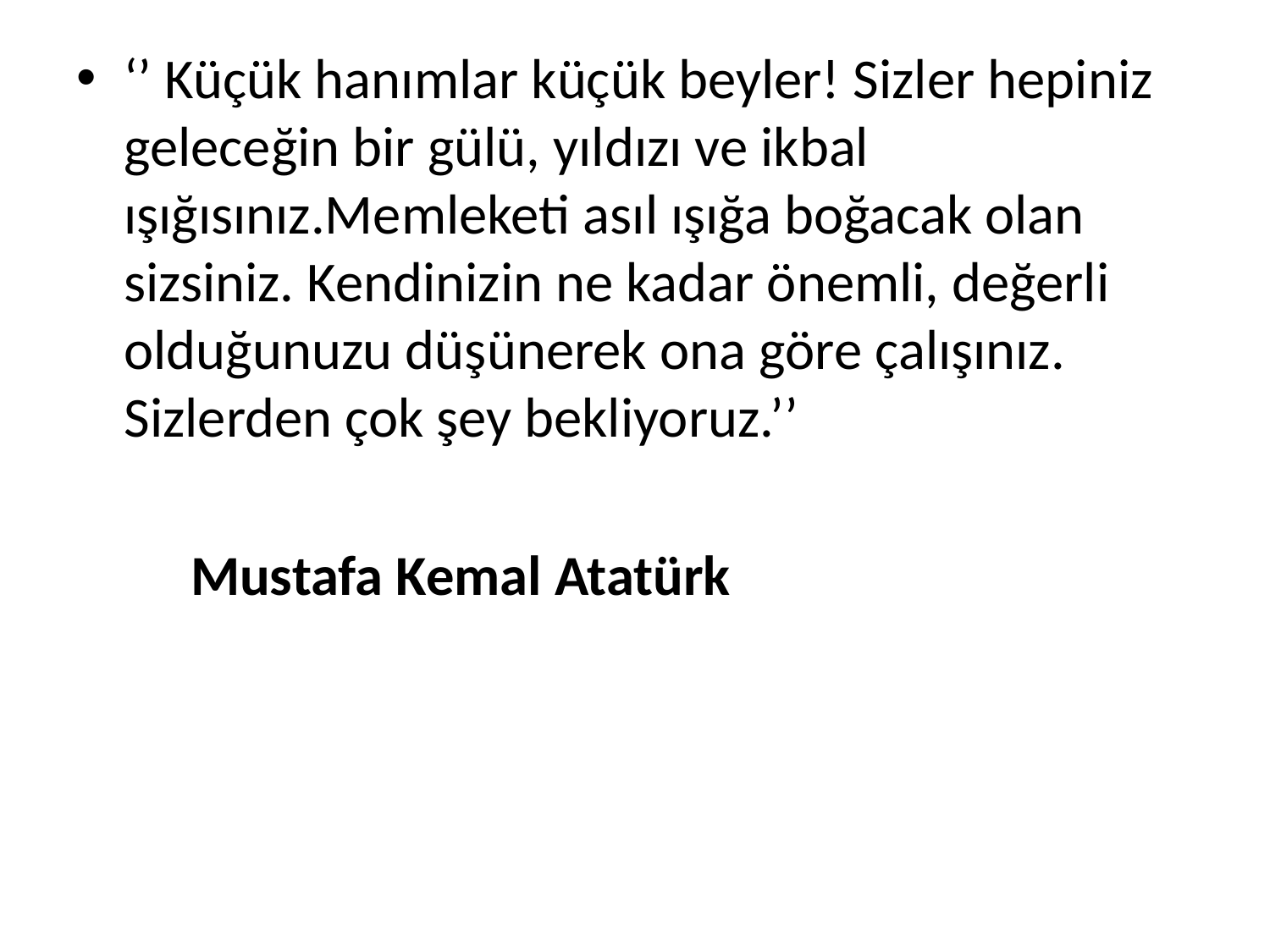

‘’ Küçük hanımlar küçük beyler! Sizler hepiniz geleceğin bir gülü, yıldızı ve ikbal ışığısınız.Memleketi asıl ışığa boğacak olan sizsiniz. Kendinizin ne kadar önemli, değerli olduğunuzu düşünerek ona göre çalışınız. Sizlerden çok şey bekliyoruz.’’

         Mustafa Kemal Atatürk